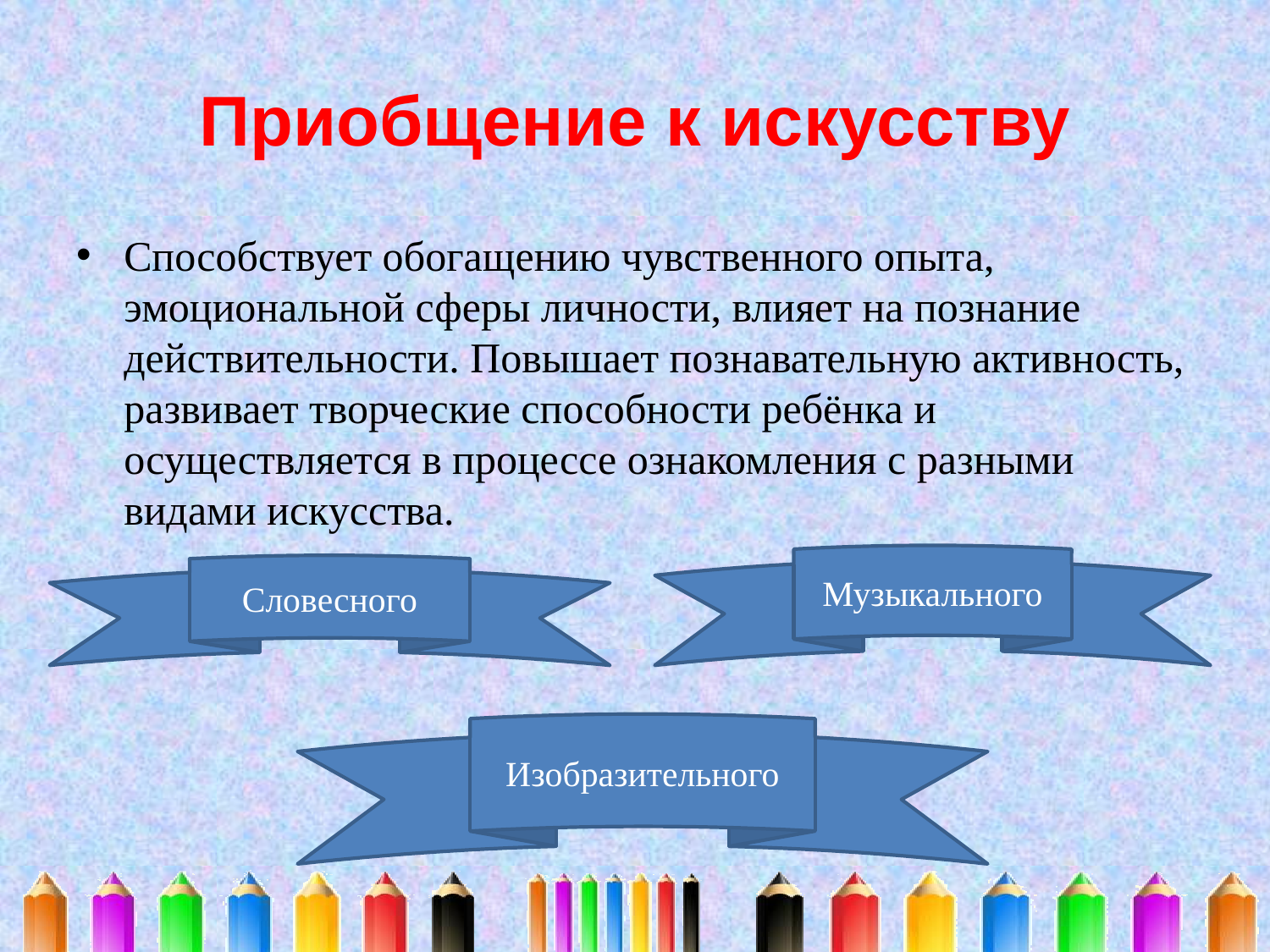

# Приобщение к искусству
Способствует обогащению чувственного опыта, эмоциональной сферы личности, влияет на познание действительности. Повышает познавательную активность, развивает творческие способности ребёнка и осуществляется в процессе ознакомления с разными видами искусства.

Музыкального
Словесного
Изобразительного